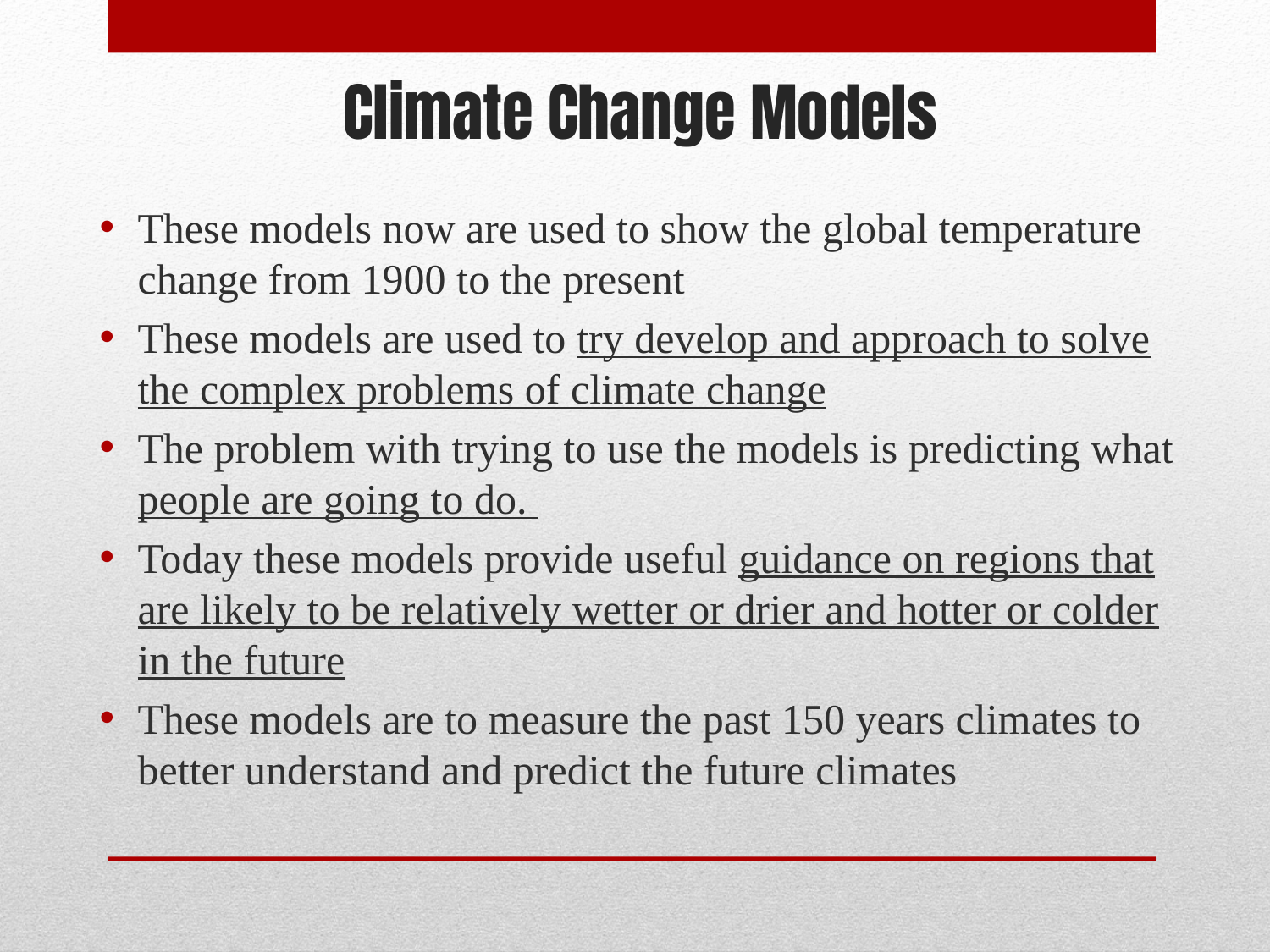

Climate Change Models
These models now are used to show the global temperature change from 1900 to the present
These models are used to try develop and approach to solve the complex problems of climate change
The problem with trying to use the models is predicting what people are going to do.
Today these models provide useful guidance on regions that are likely to be relatively wetter or drier and hotter or colder in the future
These models are to measure the past 150 years climates to better understand and predict the future climates